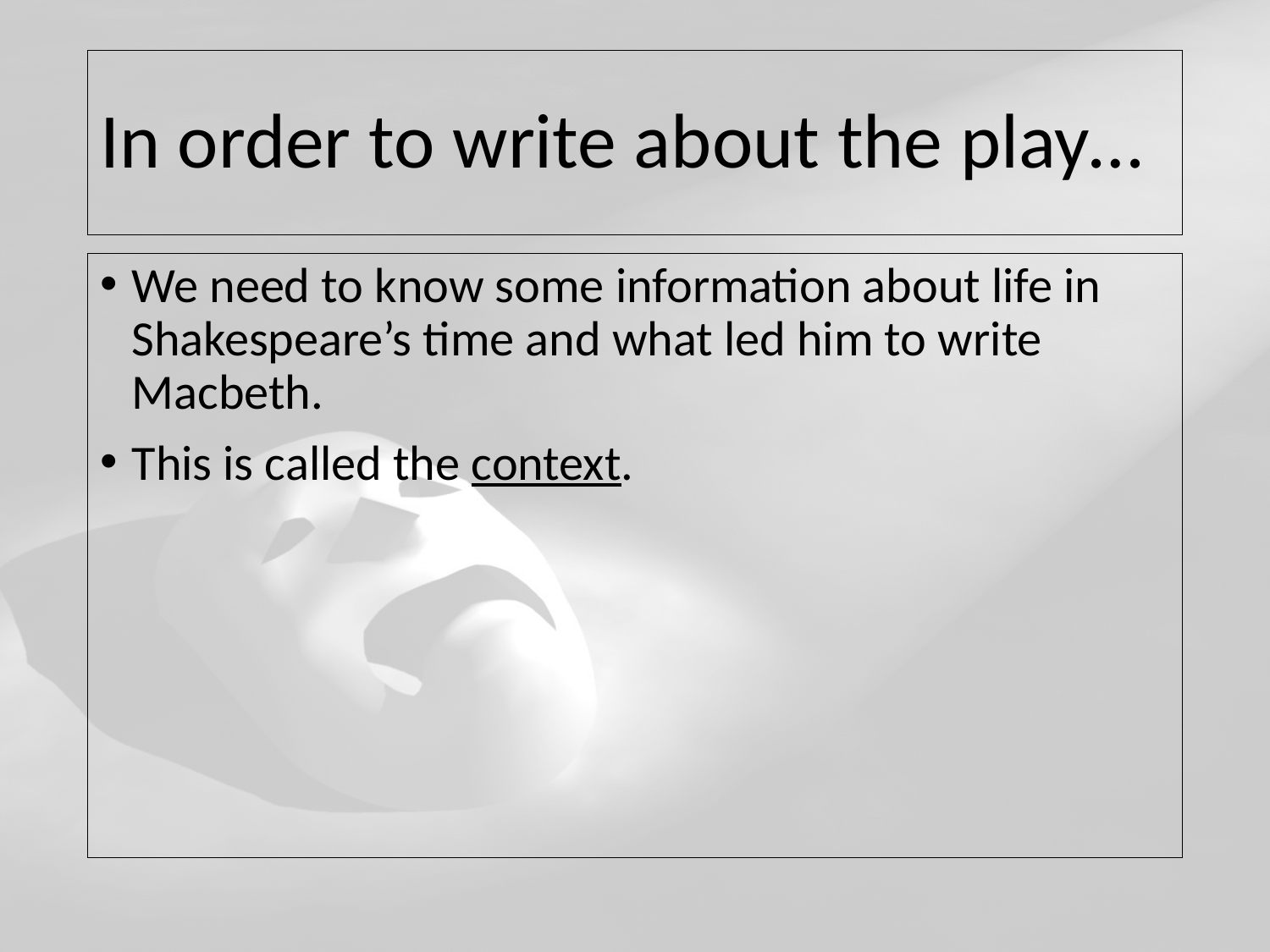

# In order to write about the play…
We need to know some information about life in Shakespeare’s time and what led him to write Macbeth.
This is called the context.